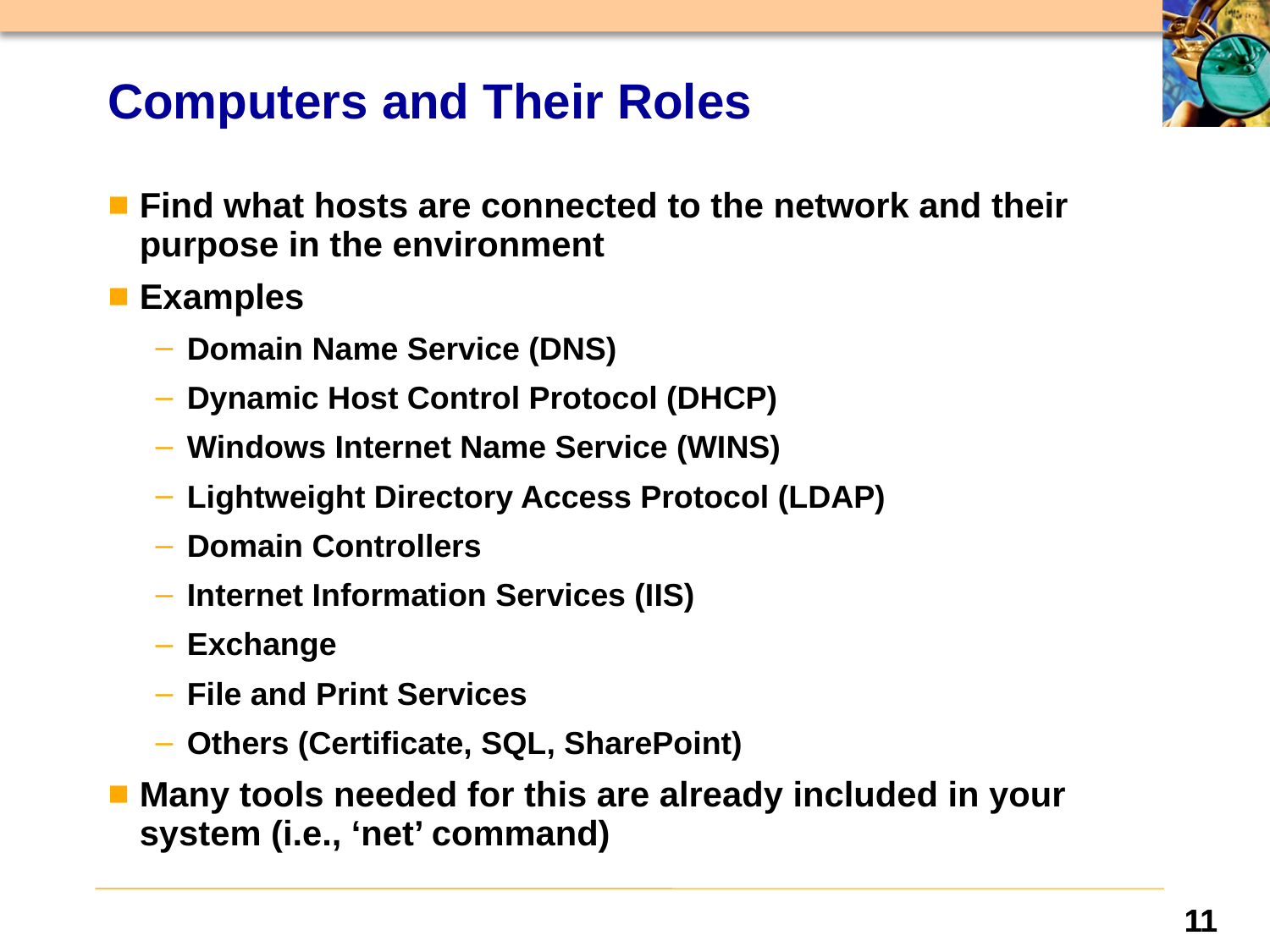

# Computers and Their Roles
Find what hosts are connected to the network and their purpose in the environment
Examples
Domain Name Service (DNS)
Dynamic Host Control Protocol (DHCP)
Windows Internet Name Service (WINS)
Lightweight Directory Access Protocol (LDAP)
Domain Controllers
Internet Information Services (IIS)
Exchange
File and Print Services
Others (Certificate, SQL, SharePoint)
Many tools needed for this are already included in your system (i.e., ‘net’ command)
11